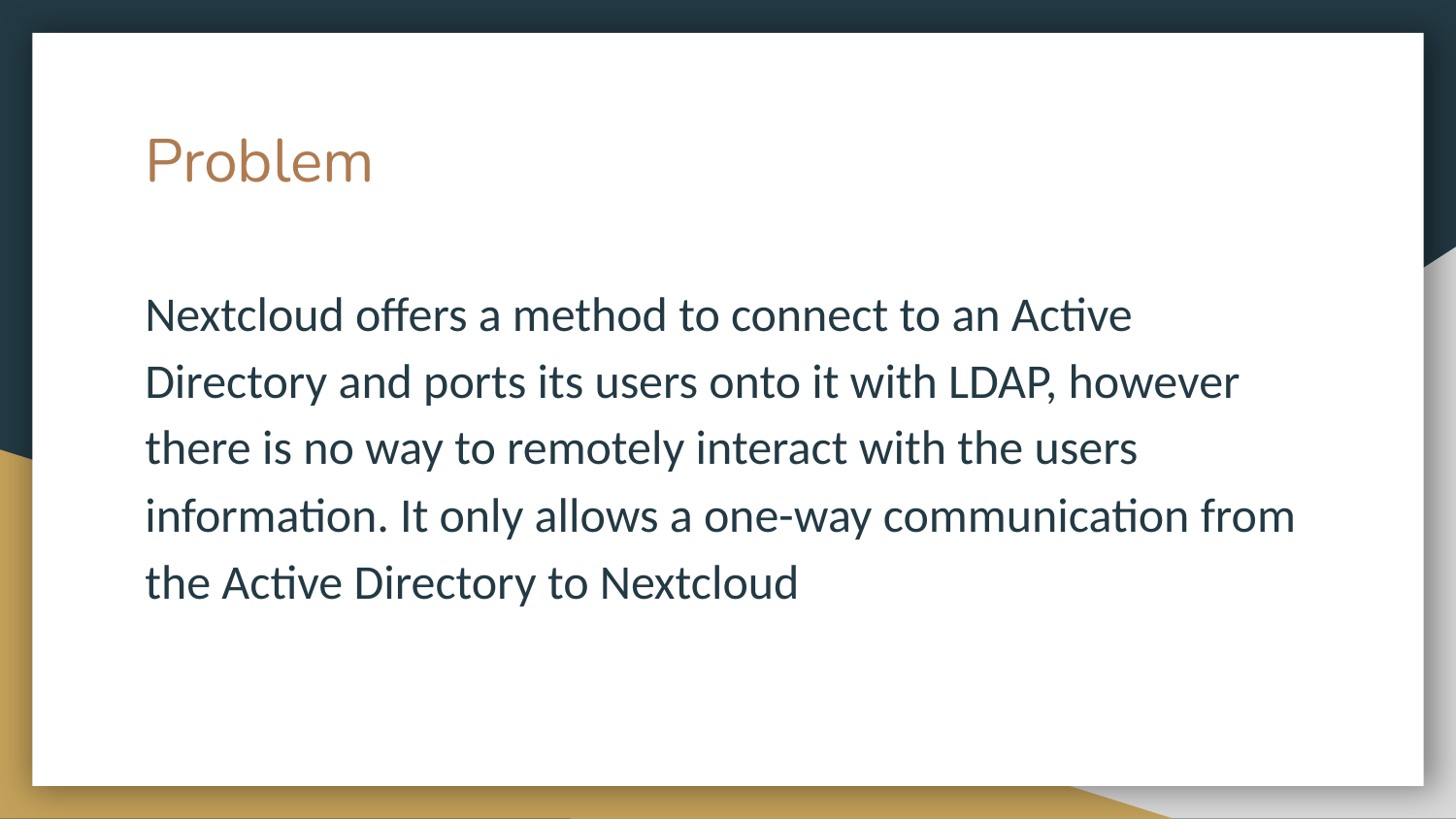

# Problem
Nextcloud offers a method to connect to an Active Directory and ports its users onto it with LDAP, however there is no way to remotely interact with the users information. It only allows a one-way communication from the Active Directory to Nextcloud